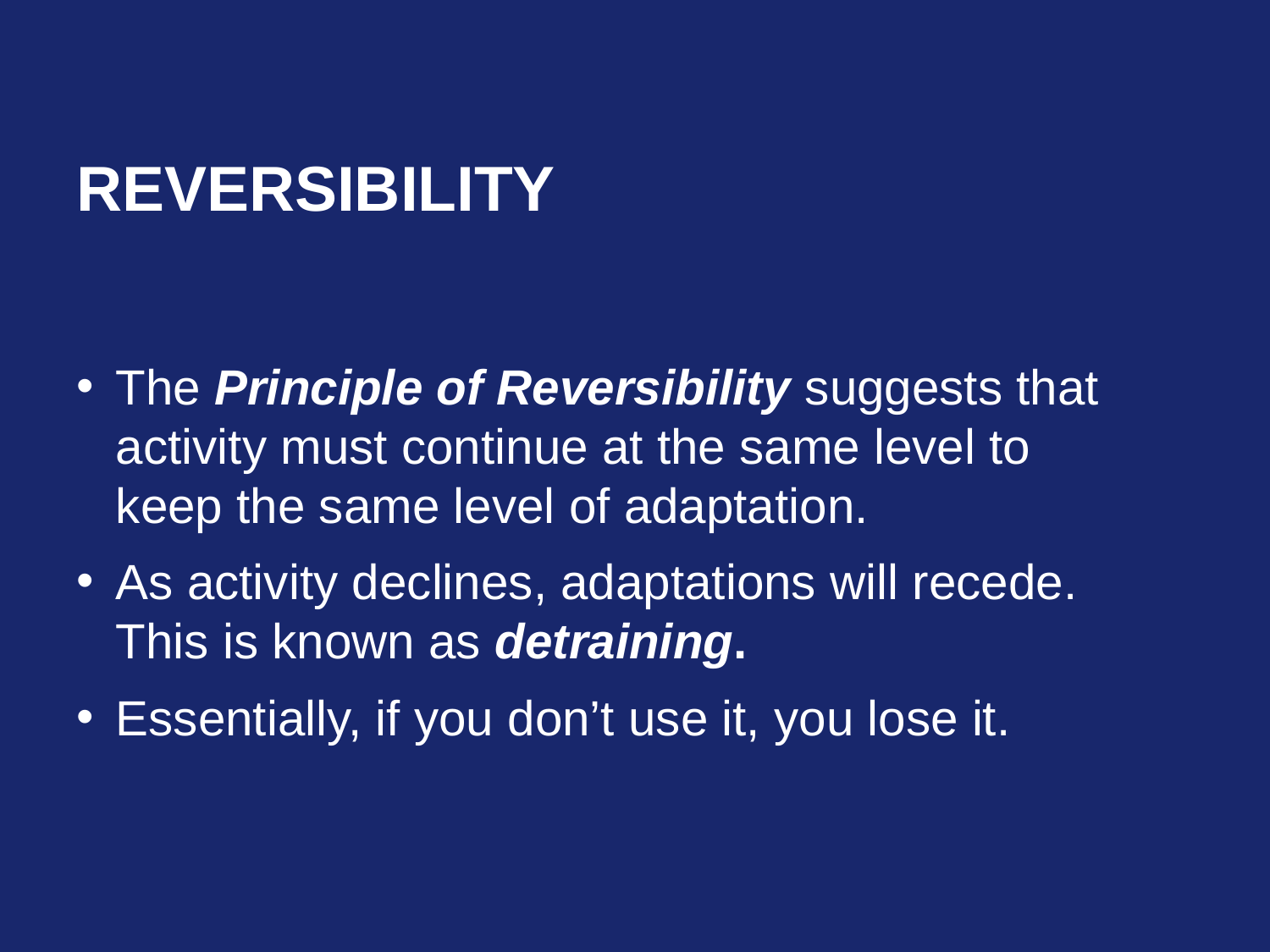

# Reversibility
The Principle of Reversibility suggests that activity must continue at the same level to keep the same level of adaptation.
As activity declines, adaptations will recede. This is known as detraining.
Essentially, if you don’t use it, you lose it.